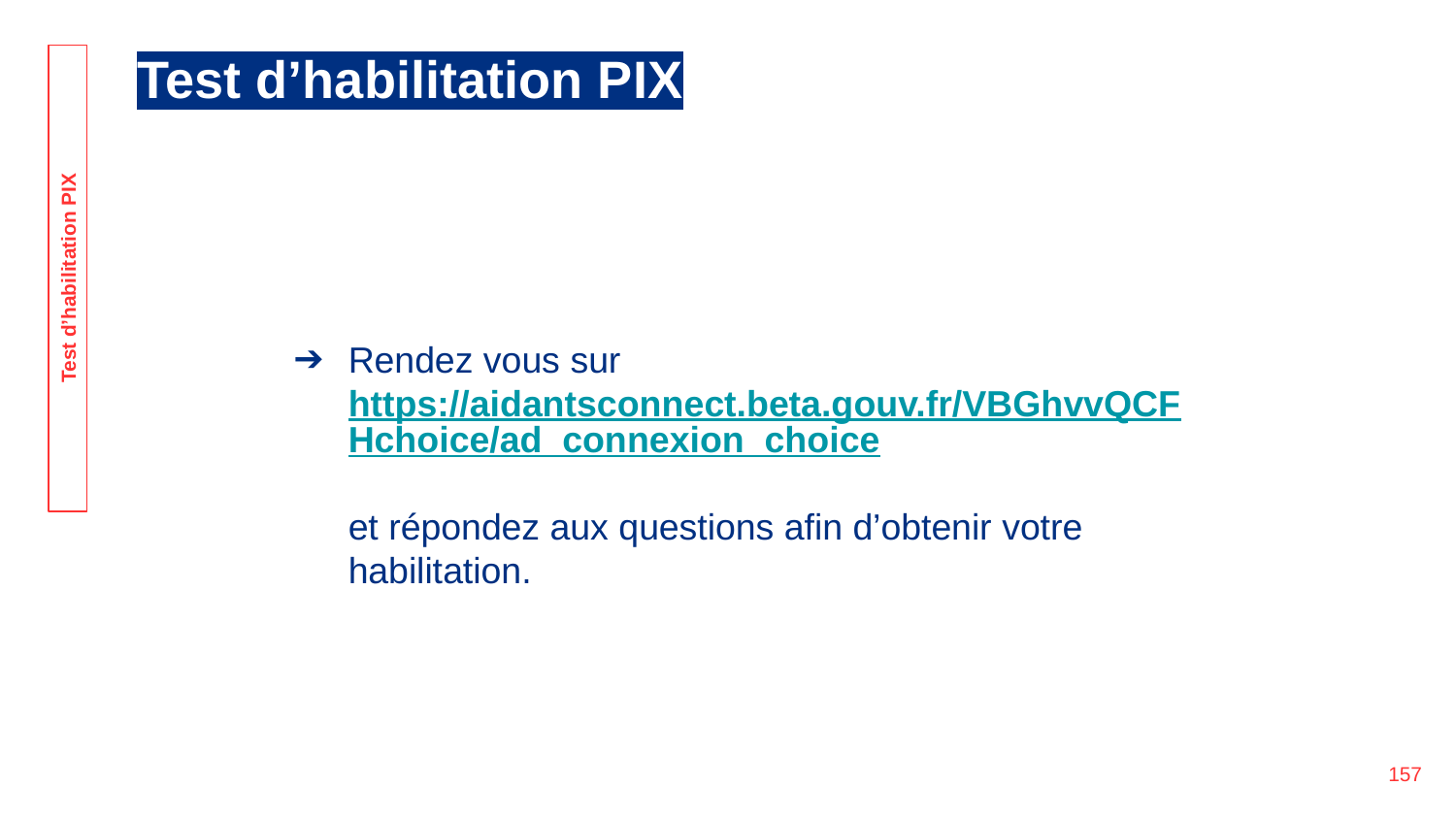

Test d’habilitation PIX
Rendez vous sur https://aidantsconnect.beta.gouv.fr/VBGhvvQCFHchoice/ad_connexion_choice
et répondez aux questions afin d’obtenir votre habilitation.
Test d’habilitation PIX
157